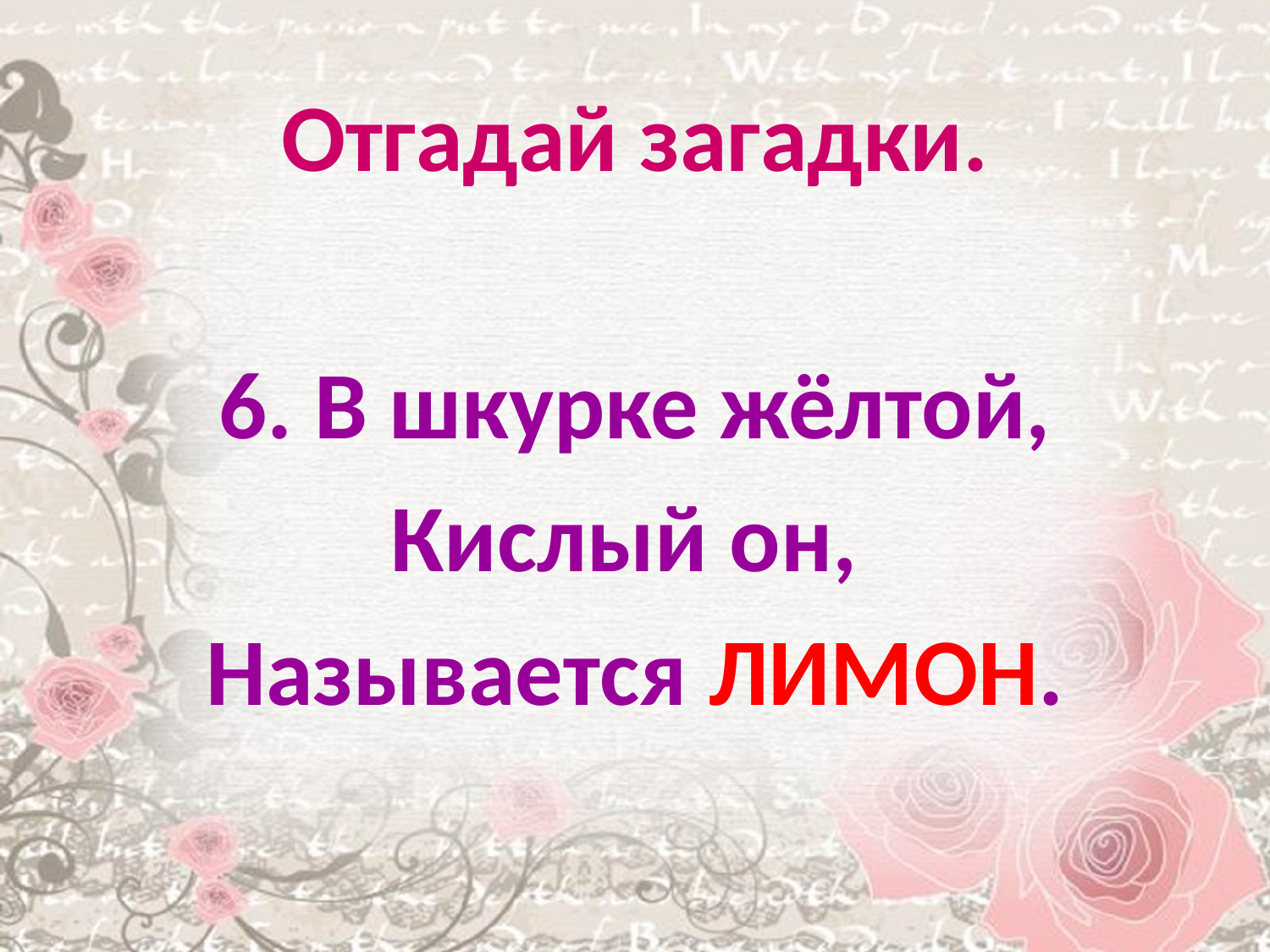

# Отгадай загадки.
6. В шкурке жёлтой,
Кислый он,
Называется ЛИМОН.